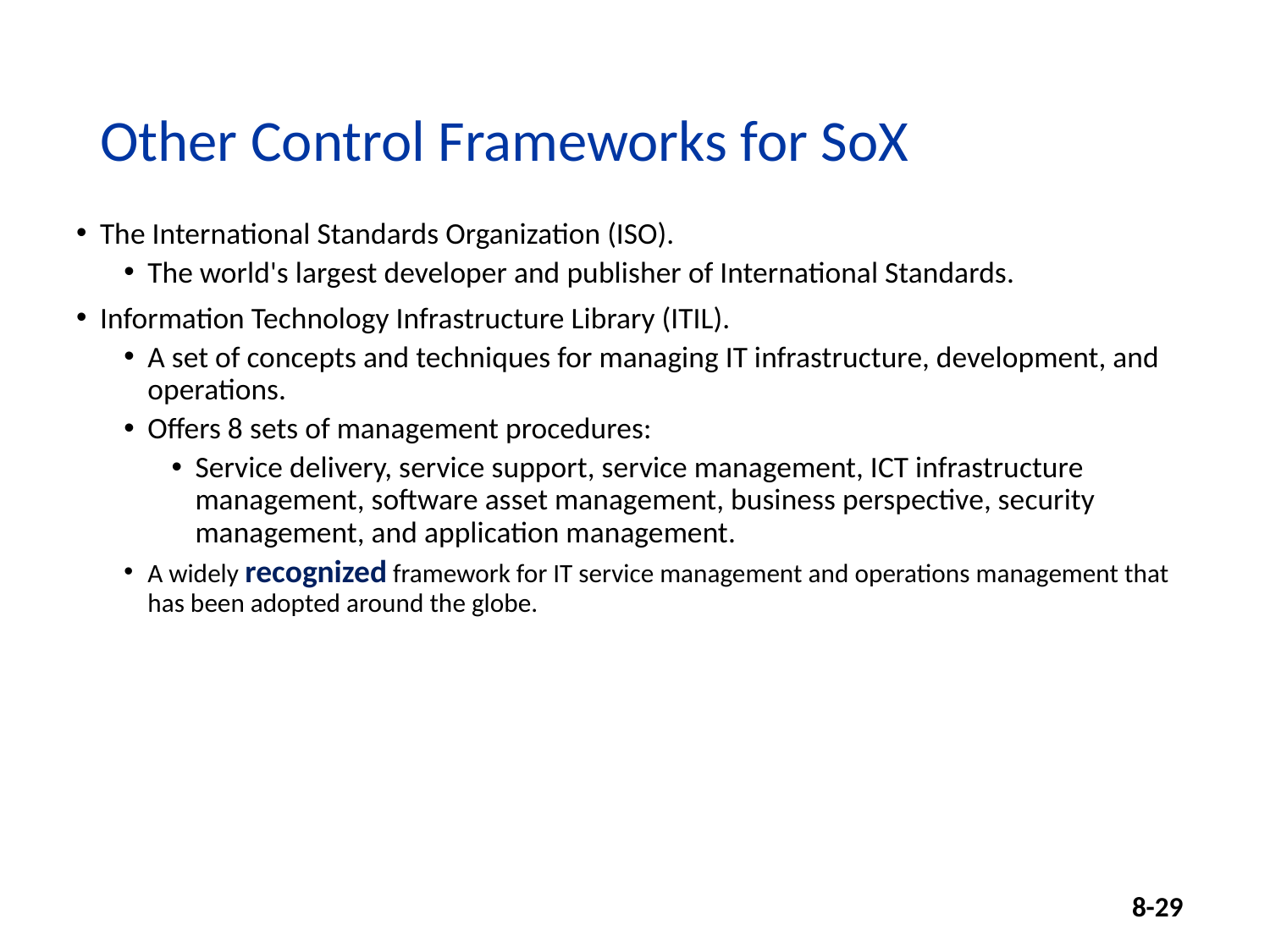

# Other Control Frameworks for SoX
The International Standards Organization (ISO).
The world's largest developer and publisher of International Standards.
Information Technology Infrastructure Library (ITIL).
A set of concepts and techniques for managing IT infrastructure, development, and operations.
Offers 8 sets of management procedures:
Service delivery, service support, service management, ICT infrastructure management, software asset management, business perspective, security management, and application management.
A widely recognized framework for IT service management and operations management that has been adopted around the globe.